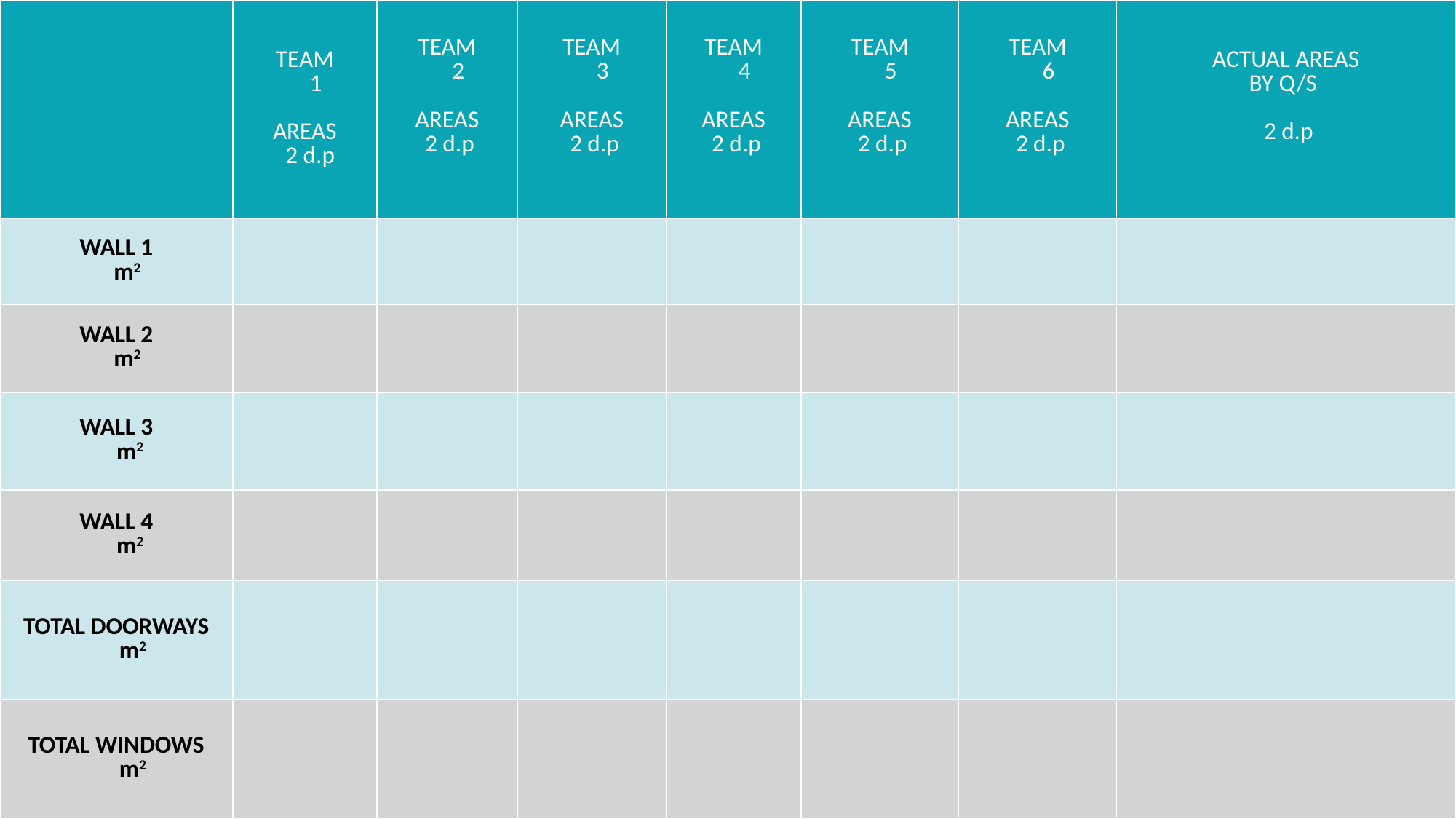

|  | TEAM 1 AREAS 2 d.p | TEAM 2 AREAS 2 d.p | TEAM 3 AREAS 2 d.p | TEAM 4 AREAS 2 d.p | TEAM 5 AREAS 2 d.p | TEAM 6 AREAS 2 d.p | ACTUAL AREAS BY Q/S 2 d.p |
| --- | --- | --- | --- | --- | --- | --- | --- |
| WALL 1 m2 |  |  |  |  |  |  |  |
| WALL 2 m2 |  |  |  |  |  |  |  |
| WALL 3 m2 |  |  |  |  |  |  |  |
| WALL 4 m2 |  |  |  |  |  |  |  |
| TOTAL DOORWAYS m2 |  |  |  |  |  |  |  |
| TOTAL WINDOWS m2 |  |  |  |  |  |  |  |